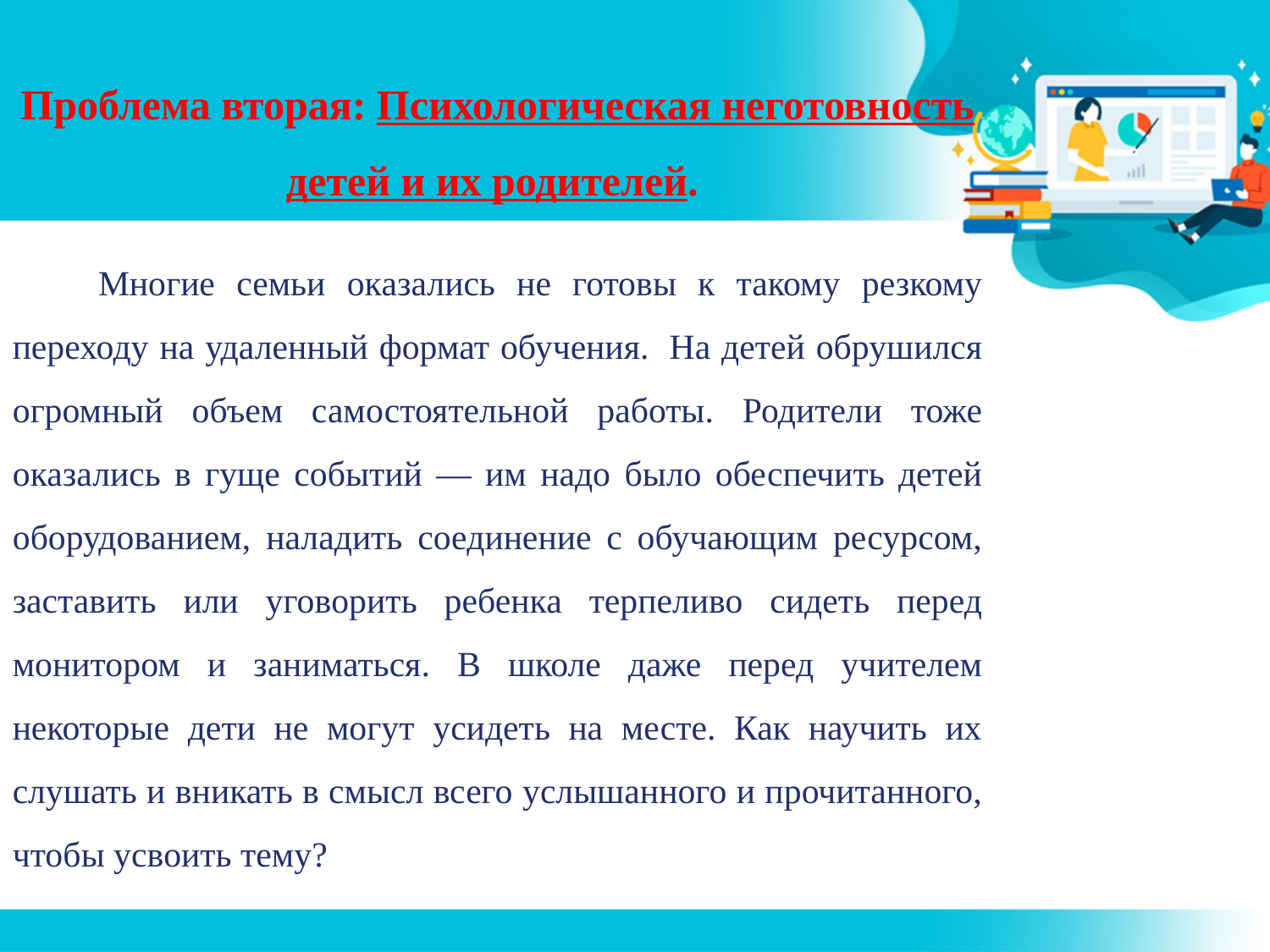

Проблема вторая: Психологическая неготовность детей и их родителей.
    Многие семьи оказались не готовы к такому резкому переходу на удаленный формат обучения.  На детей обрушился огромный объем самостоятельной работы. Родители тоже оказались в гуще событий — им надо было обеспечить детей оборудованием, наладить соединение с обучающим ресурсом, заставить или уговорить ребенка терпеливо сидеть перед монитором и заниматься. В школе даже перед учителем некоторые дети не могут усидеть на месте. Как научить их слушать и вникать в смысл всего услышанного и прочитанного, чтобы усвоить тему?